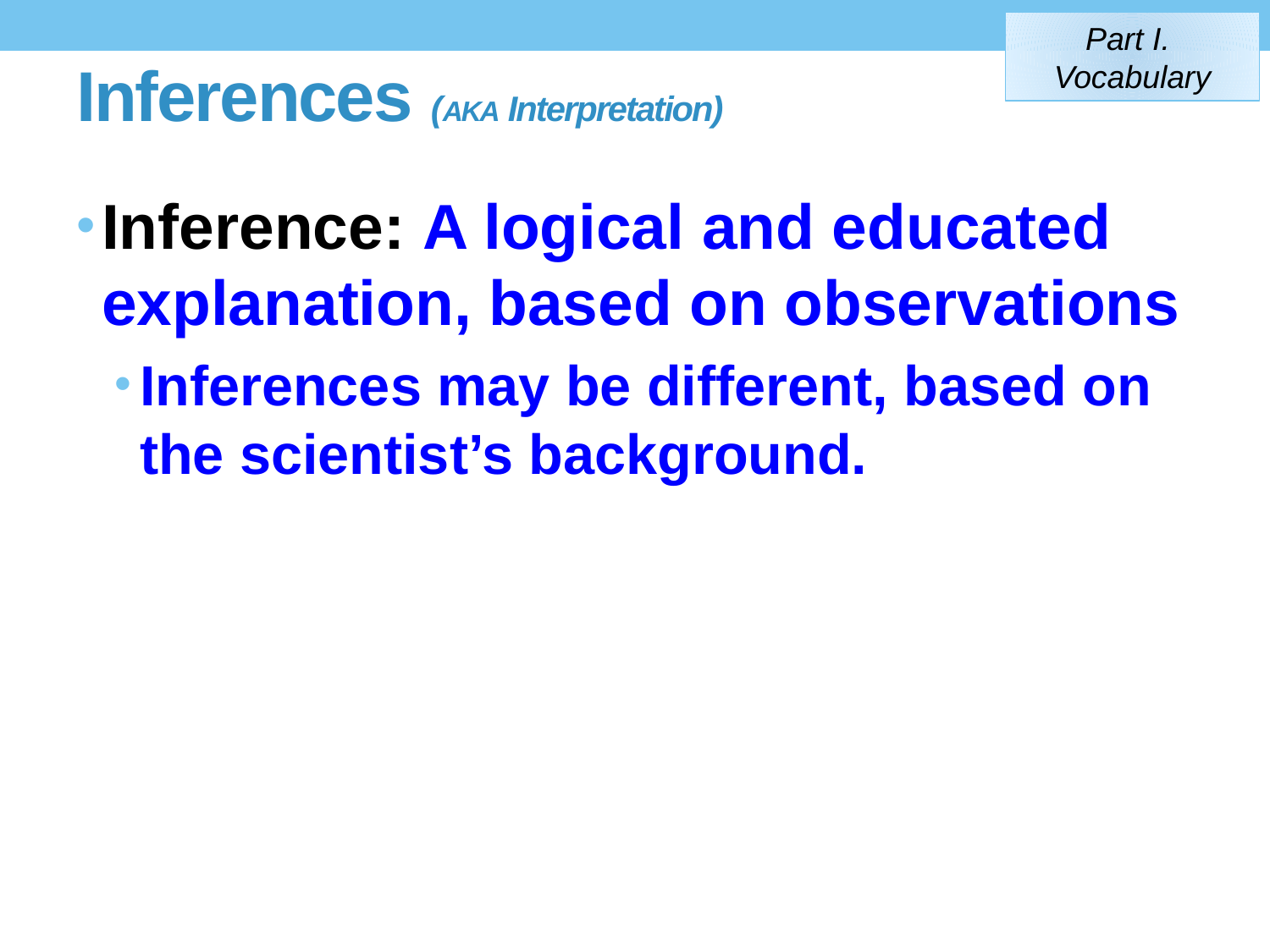

Part I.  Vocabulary
# Inferences (AKA Interpretation)
Inference: A logical and educated explanation, based on observations
Inferences may be different, based on the scientist’s background.